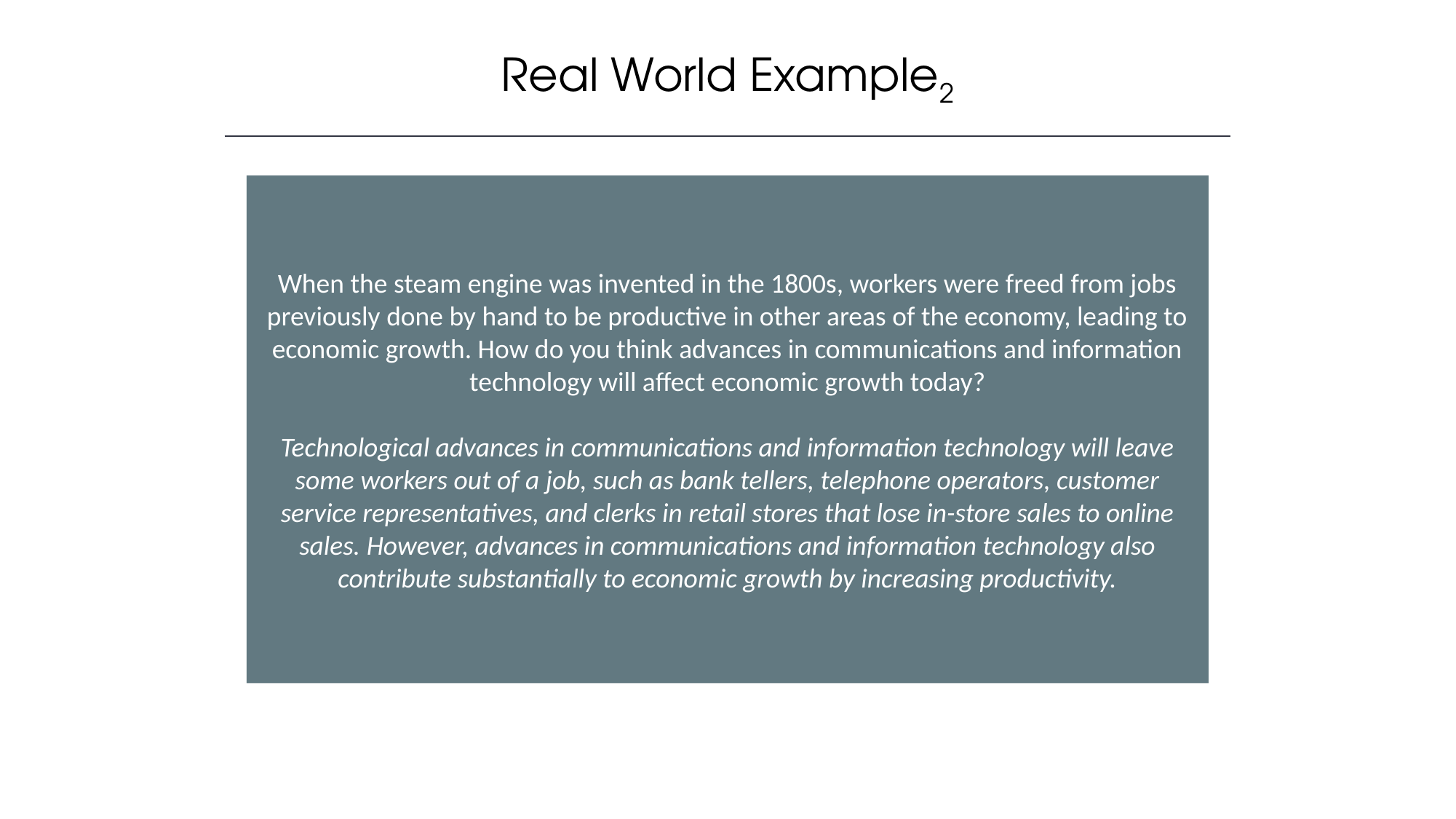

Real World Example2
When the steam engine was invented in the 1800s, workers were freed from jobs previously done by hand to be productive in other areas of the economy, leading to economic growth. How do you think advances in communications and information technology will affect economic growth today?

Technological advances in communications and information technology will leave some workers out of a job, such as bank tellers, telephone operators, customer service representatives, and clerks in retail stores that lose in-store sales to online sales. However, advances in communications and information technology also contribute substantially to economic growth by increasing productivity.